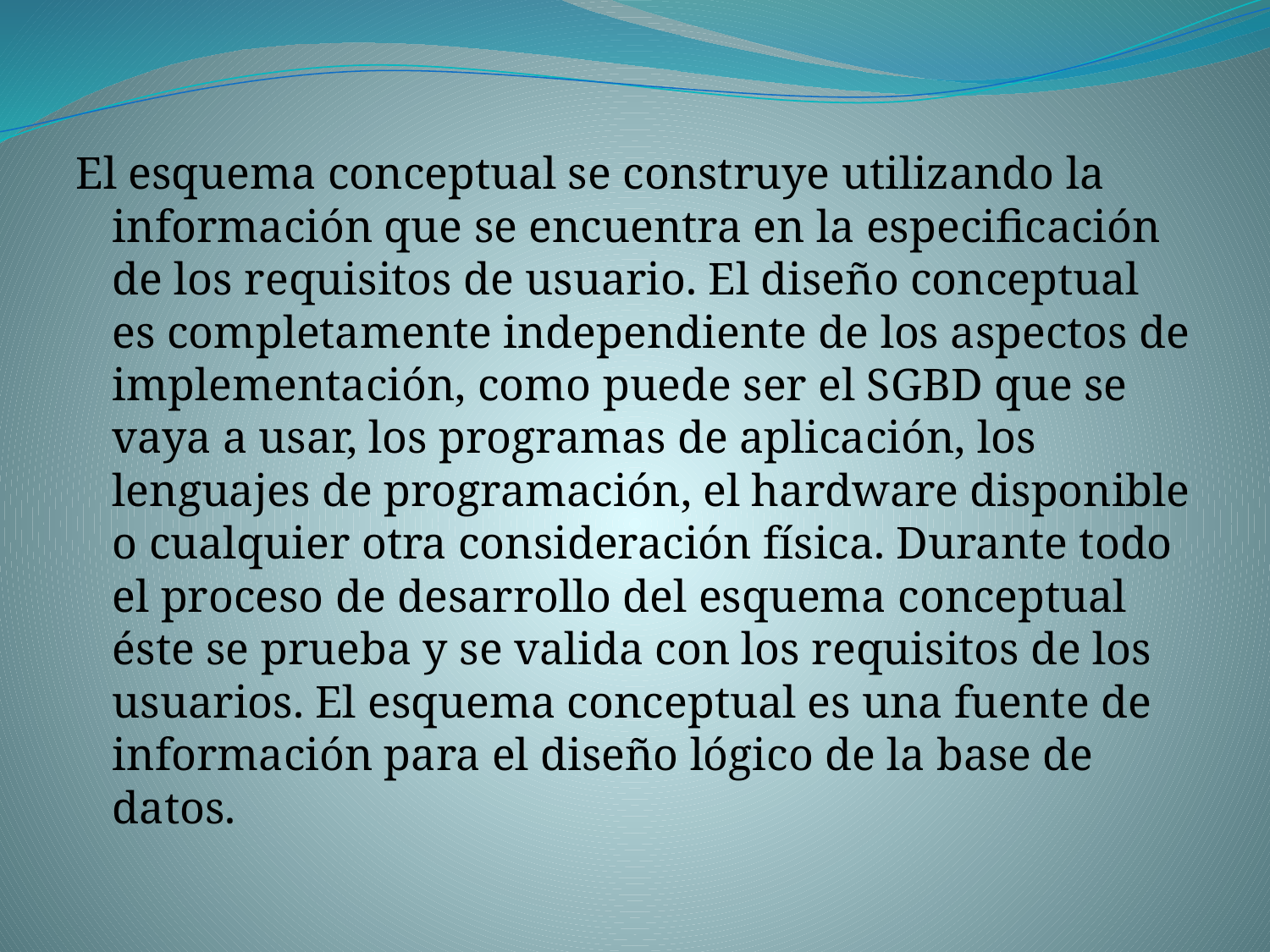

#
El esquema conceptual se construye utilizando la información que se encuentra en la especificación de los requisitos de usuario. El diseño conceptual es completamente independiente de los aspectos de implementación, como puede ser el SGBD que se vaya a usar, los programas de aplicación, los lenguajes de programación, el hardware disponible o cualquier otra consideración física. Durante todo el proceso de desarrollo del esquema conceptual éste se prueba y se valida con los requisitos de los usuarios. El esquema conceptual es una fuente de información para el diseño lógico de la base de datos.